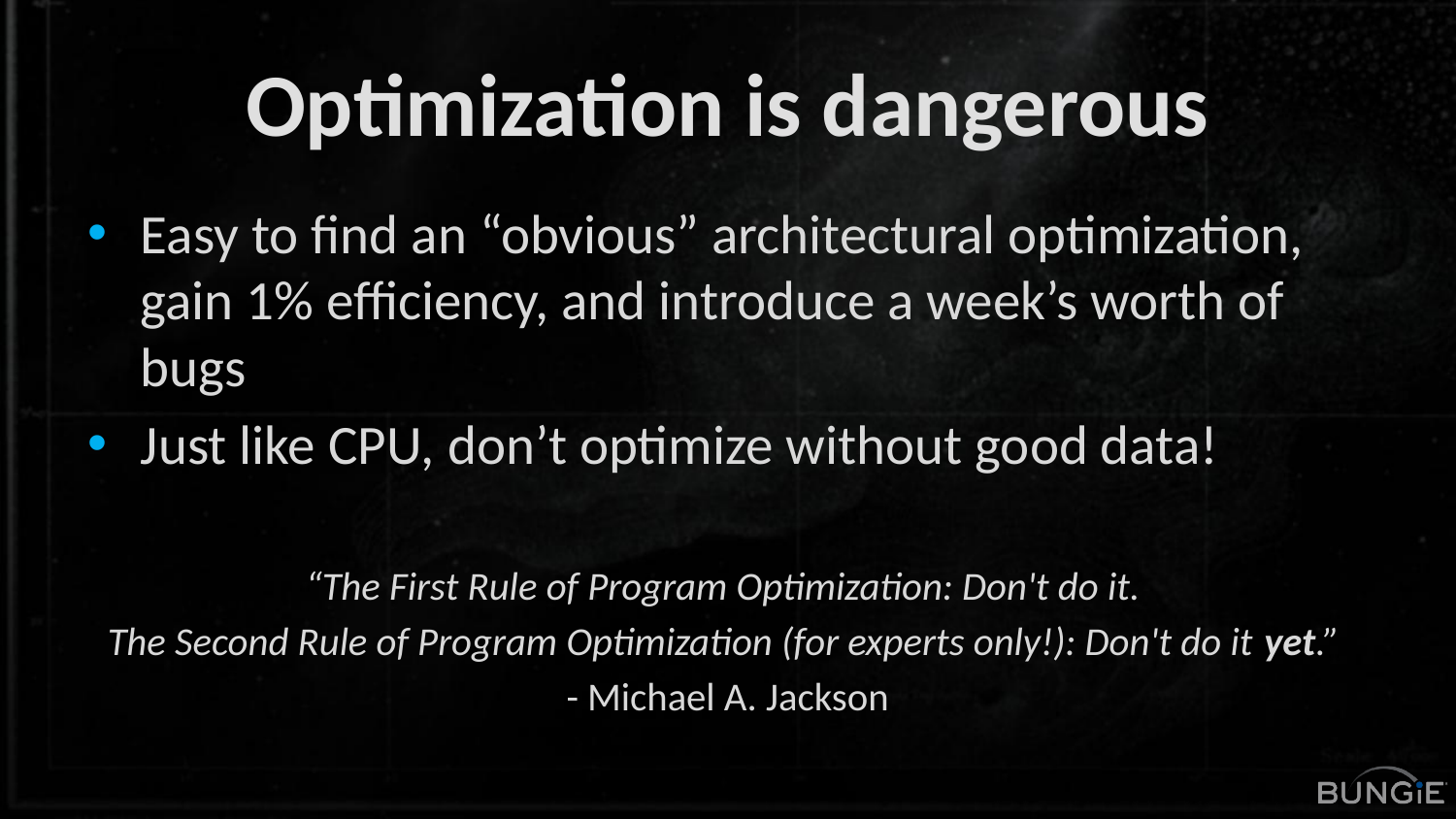

# Optimization is dangerous
Easy to find an “obvious” architectural optimization, gain 1% efficiency, and introduce a week’s worth of bugs
Just like CPU, don’t optimize without good data!

“The First Rule of Program Optimization: Don't do it.
The Second Rule of Program Optimization (for experts only!): Don't do it yet.”
- Michael A. Jackson